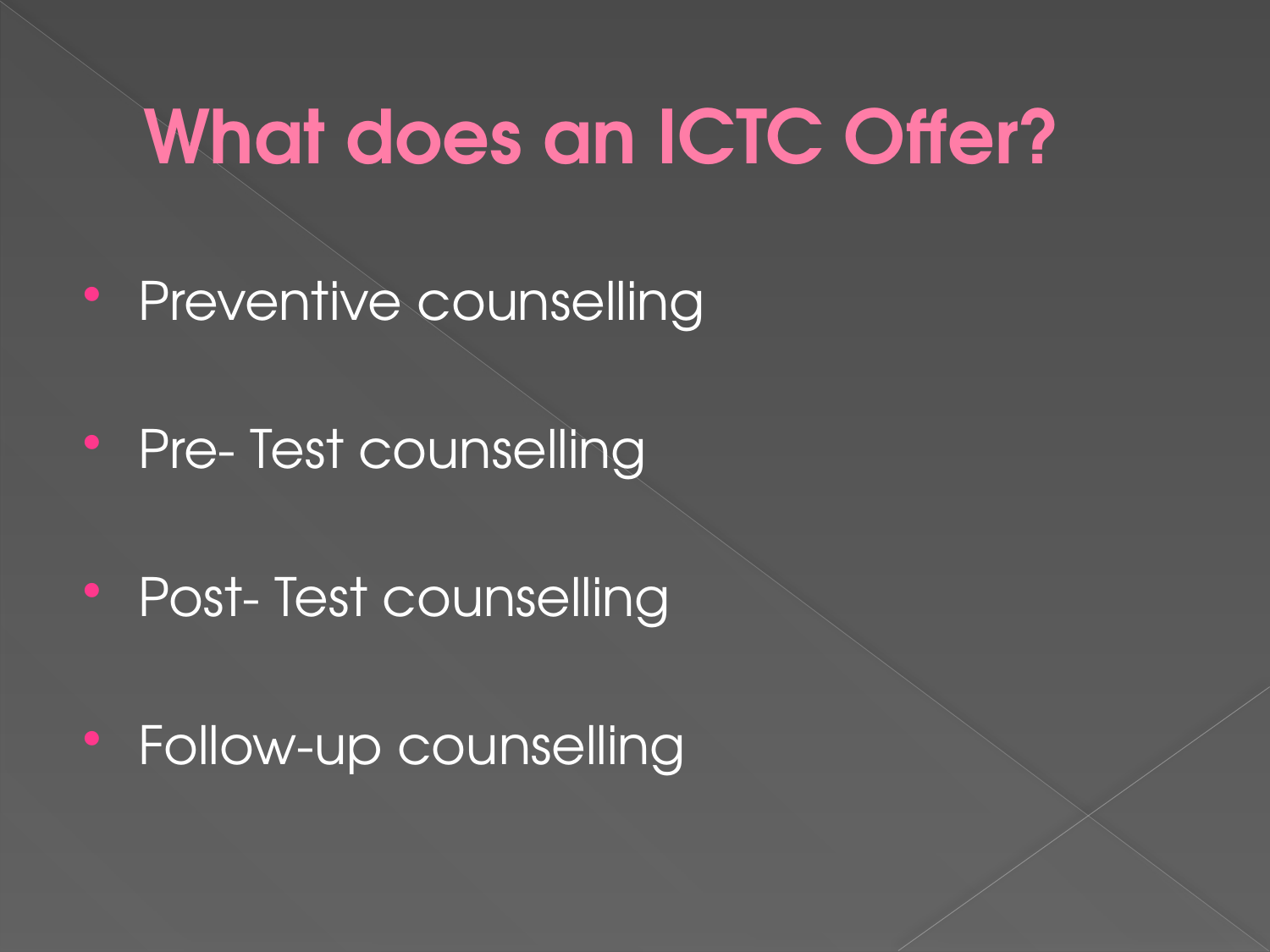

# What does an ICTC Offer?
Preventive counselling

Pre- Test counselling

Post- Test counselling

Follow-up counselling